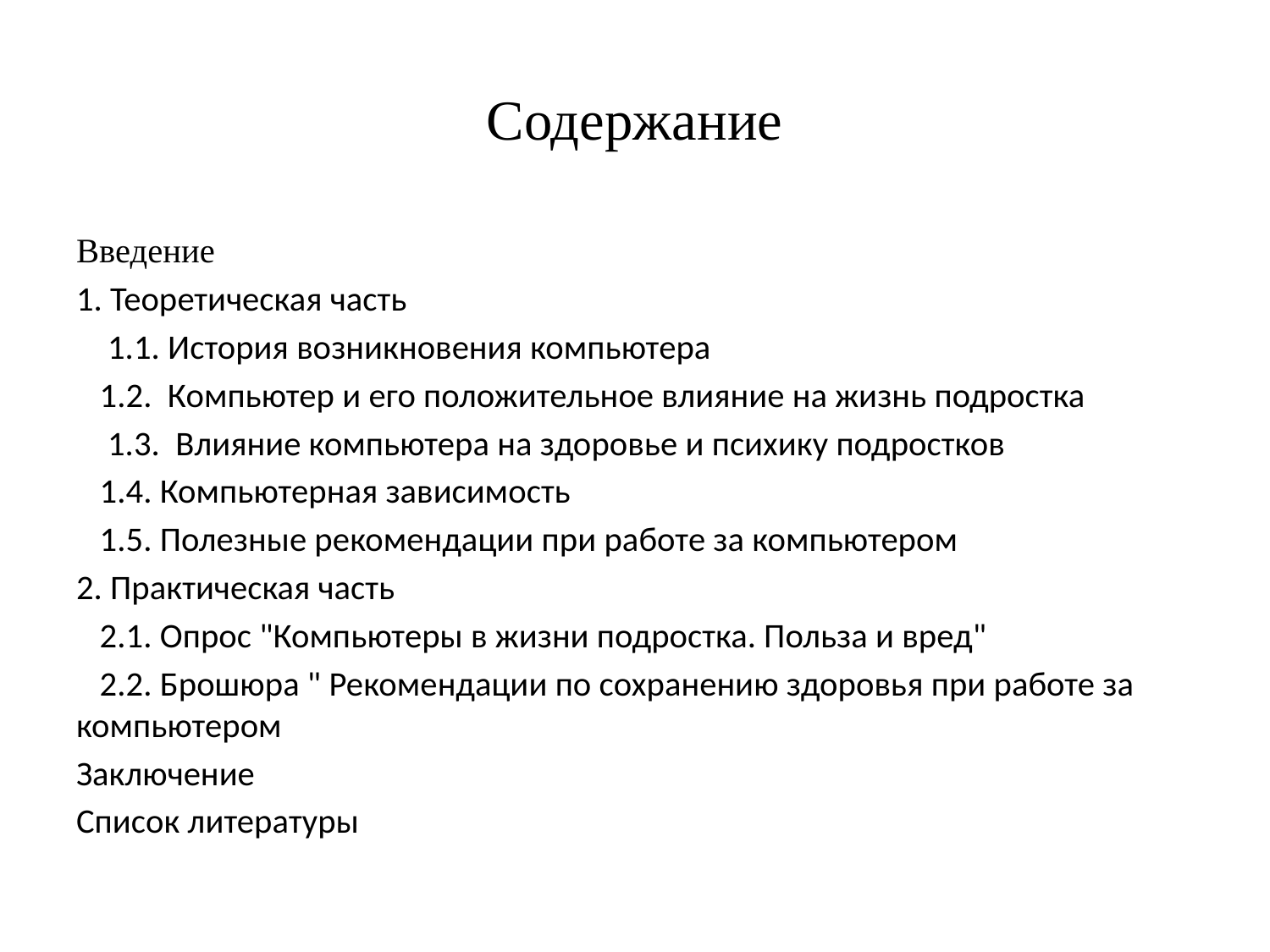

# Содержание
Введение
1. Теоретическая часть
    1.1. История возникновения компьютера
   1.2.  Компьютер и его положительное влияние на жизнь подростка
    1.3.  Влияние компьютера на здоровье и психику подростков
   1.4. Компьютерная зависимость
   1.5. Полезные рекомендации при работе за компьютером
2. Практическая часть
   2.1. Опрос "Компьютеры в жизни подростка. Польза и вред"
   2.2. Брошюра " Рекомендации по сохранению здоровья при работе за компьютером
Заключение
Список литературы